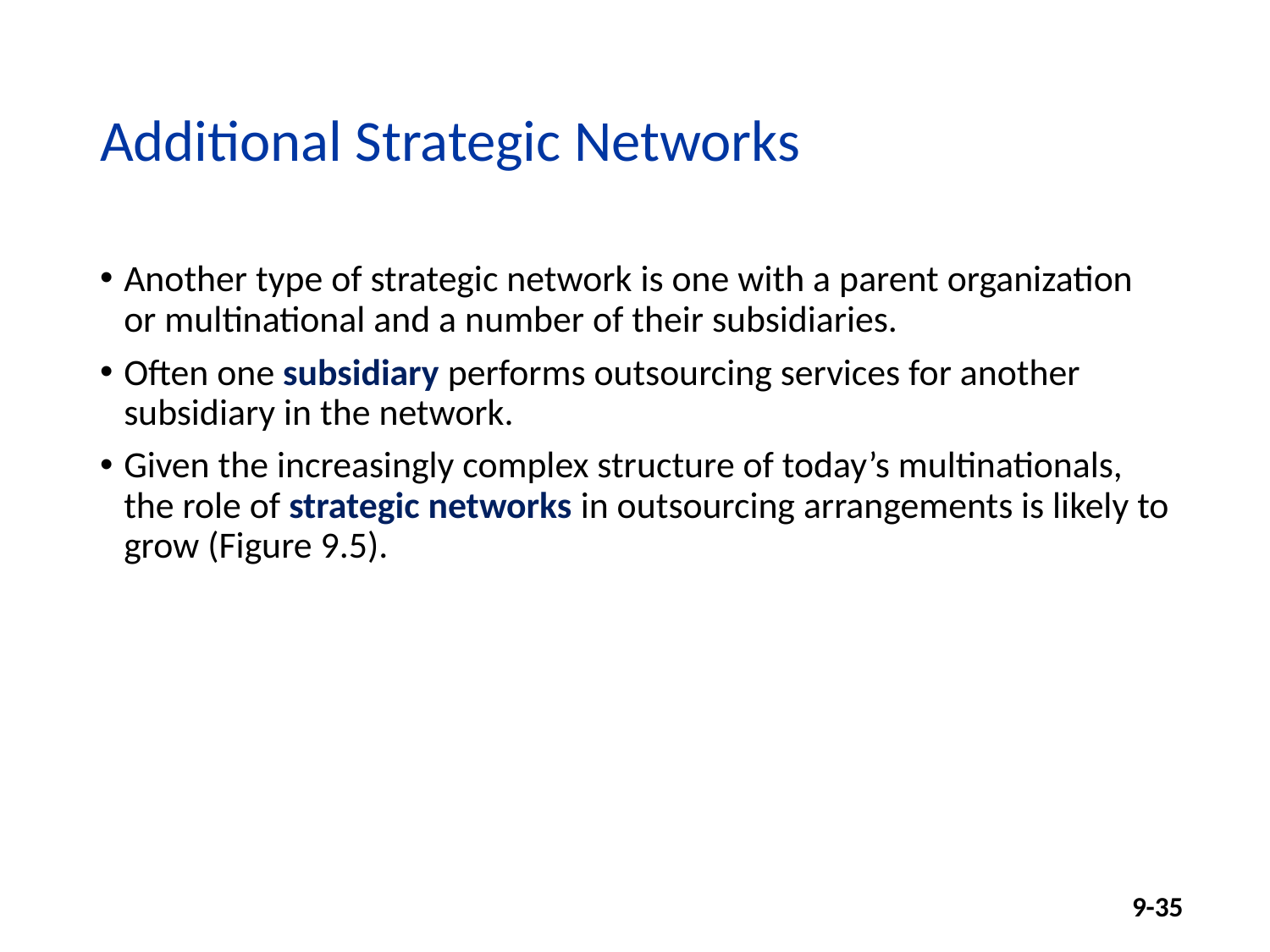

# Additional Strategic Networks
Another type of strategic network is one with a parent organization or multinational and a number of their subsidiaries.
Often one subsidiary performs outsourcing services for another subsidiary in the network.
Given the increasingly complex structure of today’s multinationals, the role of strategic networks in outsourcing arrangements is likely to grow (Figure 9.5).